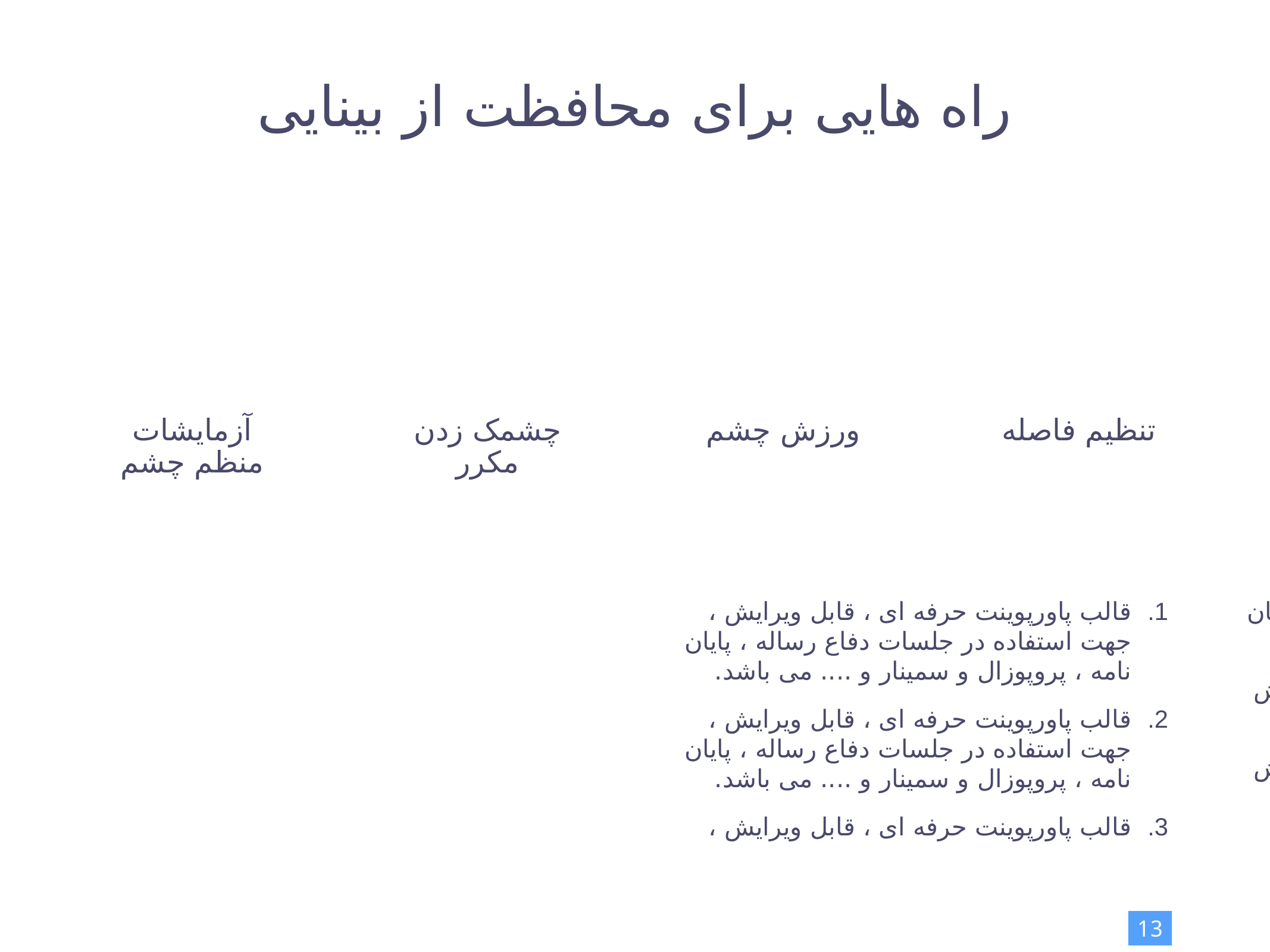

# راه هایی برای محافظت از بینایی

آزمایشات منظم چشم
چشمک زدن مکرر
ورزش چشم
تنظیم فاصله
قالب پاورپوينت حرفه ای ، قابل ویرایش ، جهت استفاده در جلسات دفاع رساله ، پایان نامه ، پروپوزال و سمینار و .... می باشد.
قالب پاورپوينت حرفه ای ، قابل ویرایش ، جهت استفاده در جلسات دفاع رساله ، پایان نامه ، پروپوزال و سمینار و .... می باشد.
قالب پاورپوينت حرفه ای ، قابل ویرایش ، جهت استفاده در جلسات دفاع رساله ، پایان نامه ، پروپوزال و سمینار و .... می باشد.
قالب پاورپوینت چشم پزشکی قابل ویرایش می باشد
قالب پاورپوینت چشم پزشکی قابل ویرایش می باشد
13